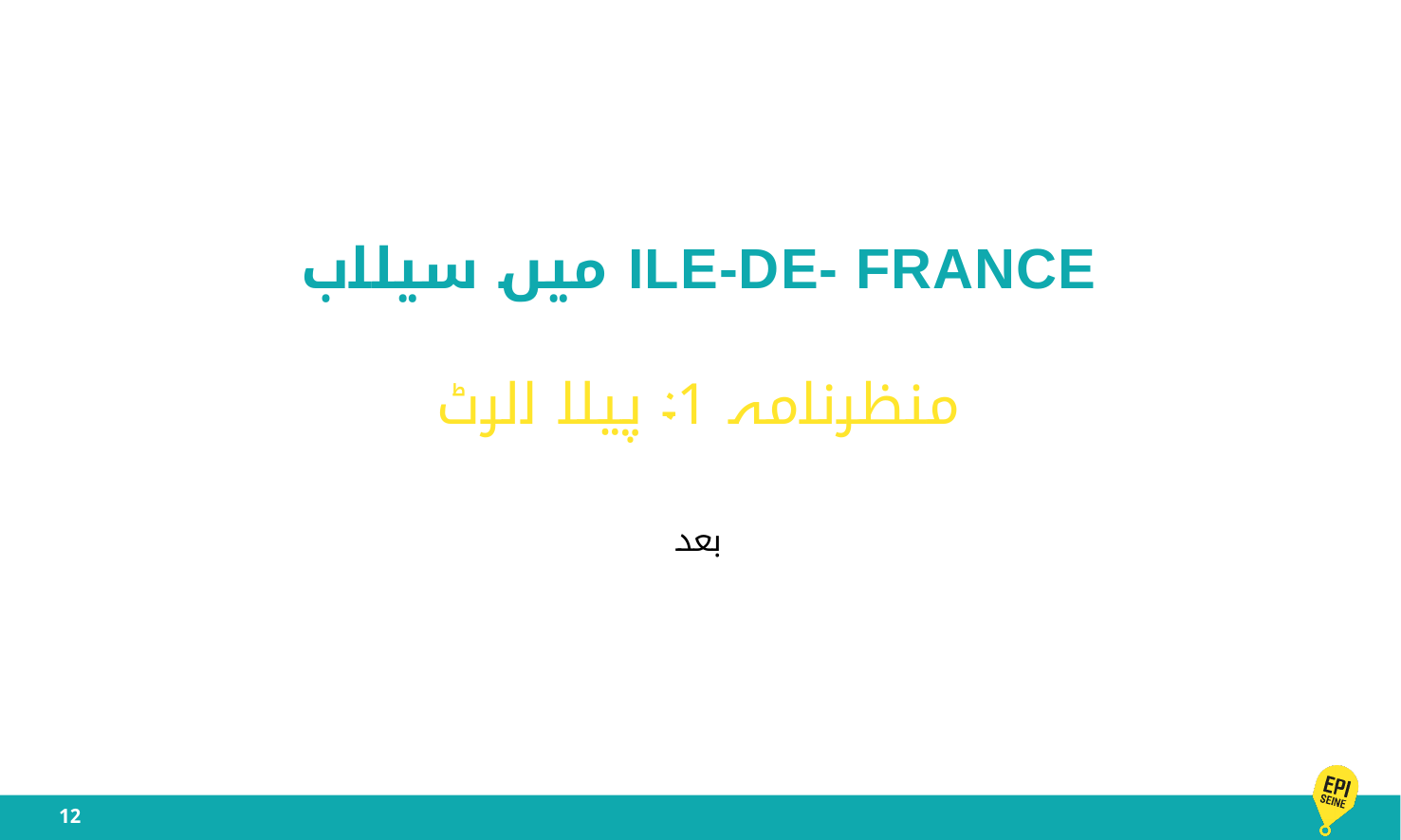

ILE-DE- FRANCE میں سیلاب

منظرنامہ 1: پیلا الرٹ
بعد